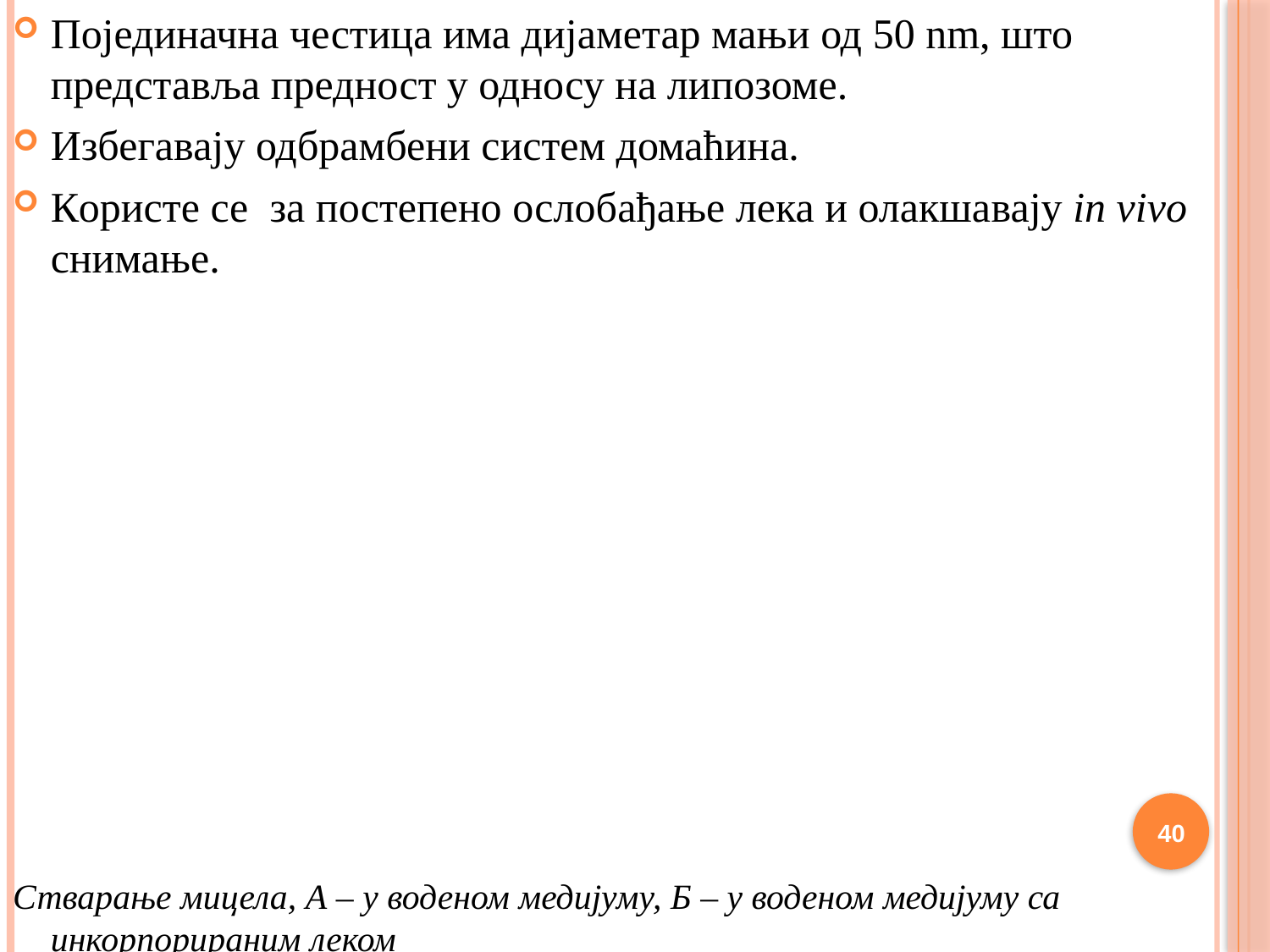

Појединачна честица има дијаметар мањи од 50 nm, што представља предност у односу на липозоме.
Избегавају одбрамбени систем домаћина.
Користе се  за постепено ослобађање лека и олакшавају in vivo снимање.

Стварање мицела, А – у воденом медијуму, Б – у воденом медијуму са инкорпорираним леком

40